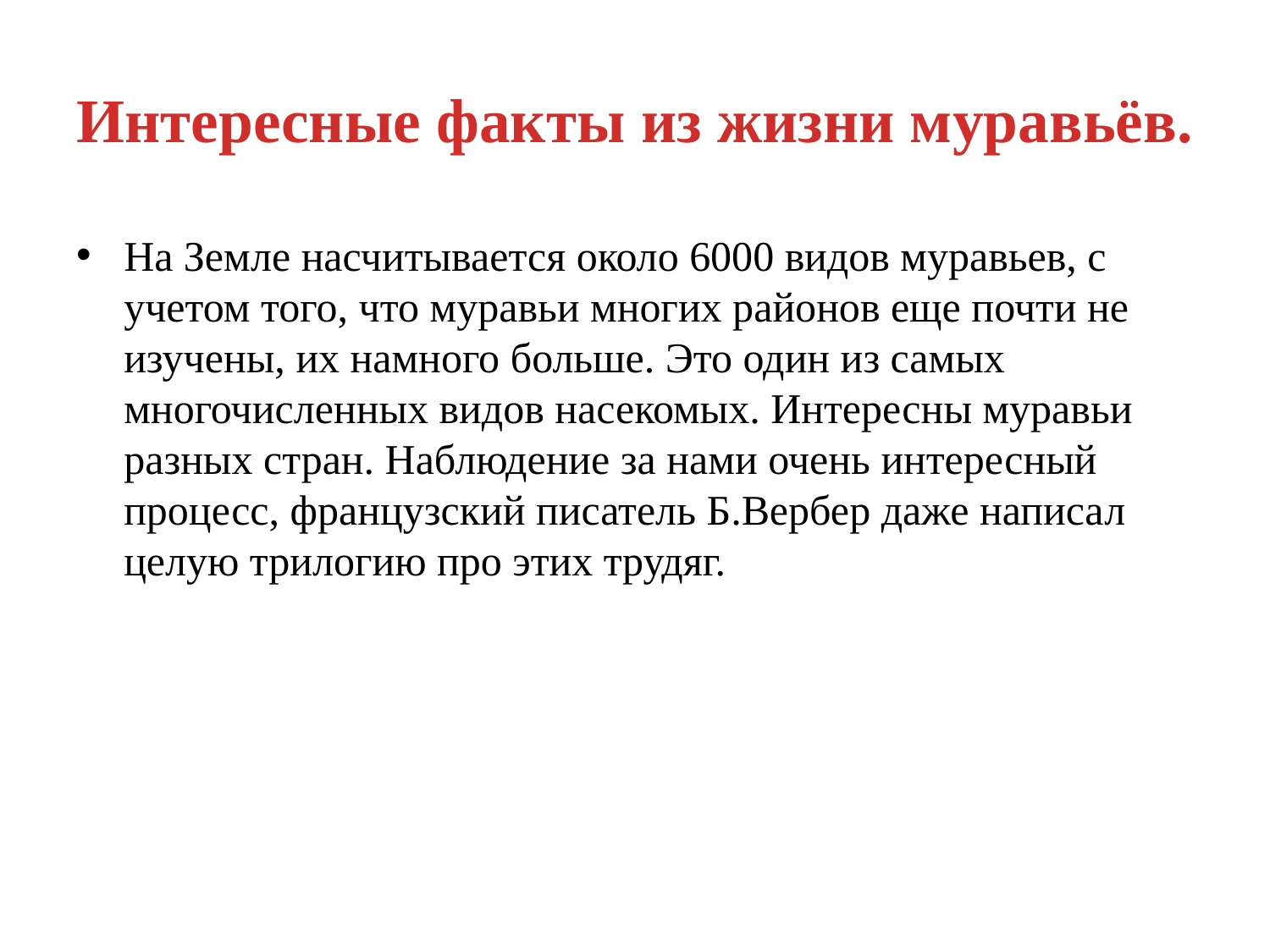

# Интересные факты из жизни муравьёв.
На Земле насчитывается около 6000 видов муравьев, с учетом того, что муравьи многих районов еще почти не изучены, их намного больше. Это один из самых многочисленных видов насекомых. Интересны муравьи разных стран. Наблюдение за нами очень интересный процесс, французский писатель Б.Вербер даже написал целую трилогию про этих трудяг.